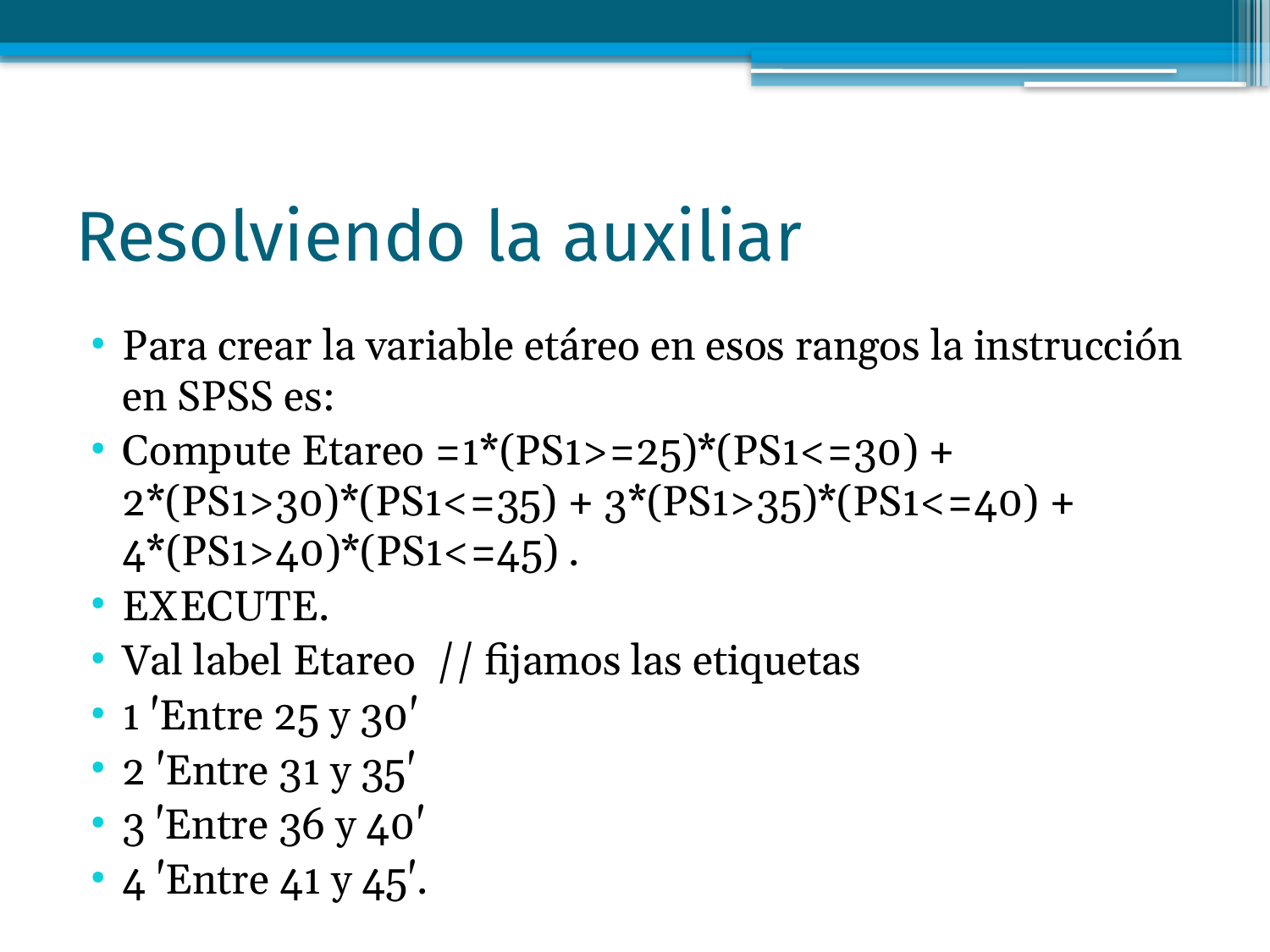

# Resolviendo la auxiliar
Para crear la variable etáreo en esos rangos la instrucción en SPSS es:
Compute Etareo =1*(PS1>=25)*(PS1<=30) + 2*(PS1>30)*(PS1<=35) + 3*(PS1>35)*(PS1<=40) + 4*(PS1>40)*(PS1<=45) .
EXECUTE.
Val label Etareo  // fijamos las etiquetas
1 'Entre 25 y 30'
2 'Entre 31 y 35'
3 'Entre 36 y 40'
4 'Entre 41 y 45'.